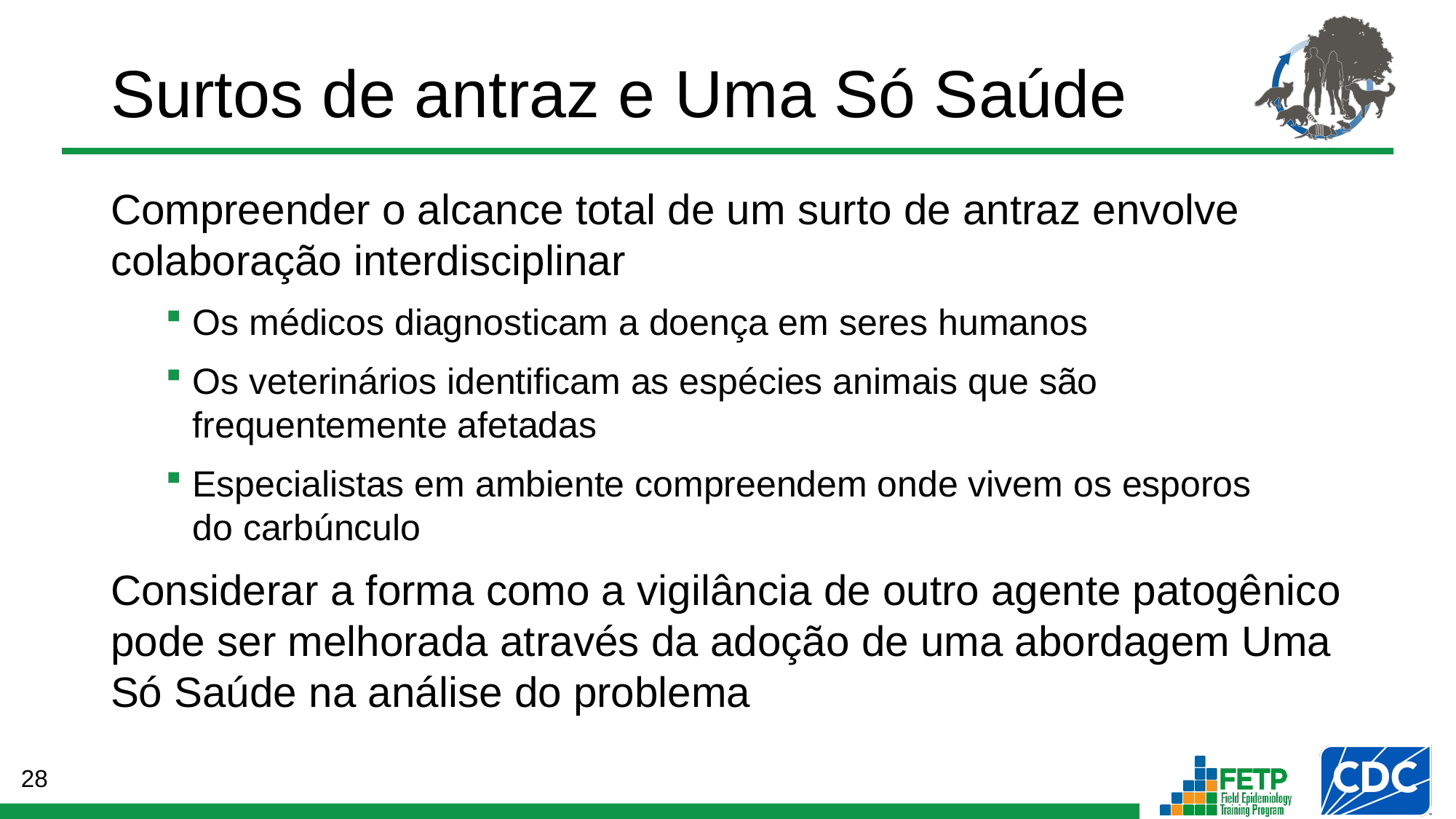

# Surtos de antraz e Uma Só Saúde
Compreender o alcance total de um surto de antraz envolve colaboração interdisciplinar
Os médicos diagnosticam a doença em seres humanos
Os veterinários identificam as espécies animais que são frequentemente afetadas
Especialistas em ambiente compreendem onde vivem os esporos
do carbúnculo
Considerar a forma como a vigilância de outro agente patogênico pode ser melhorada através da adoção de uma abordagem Uma Só Saúde na análise do problema